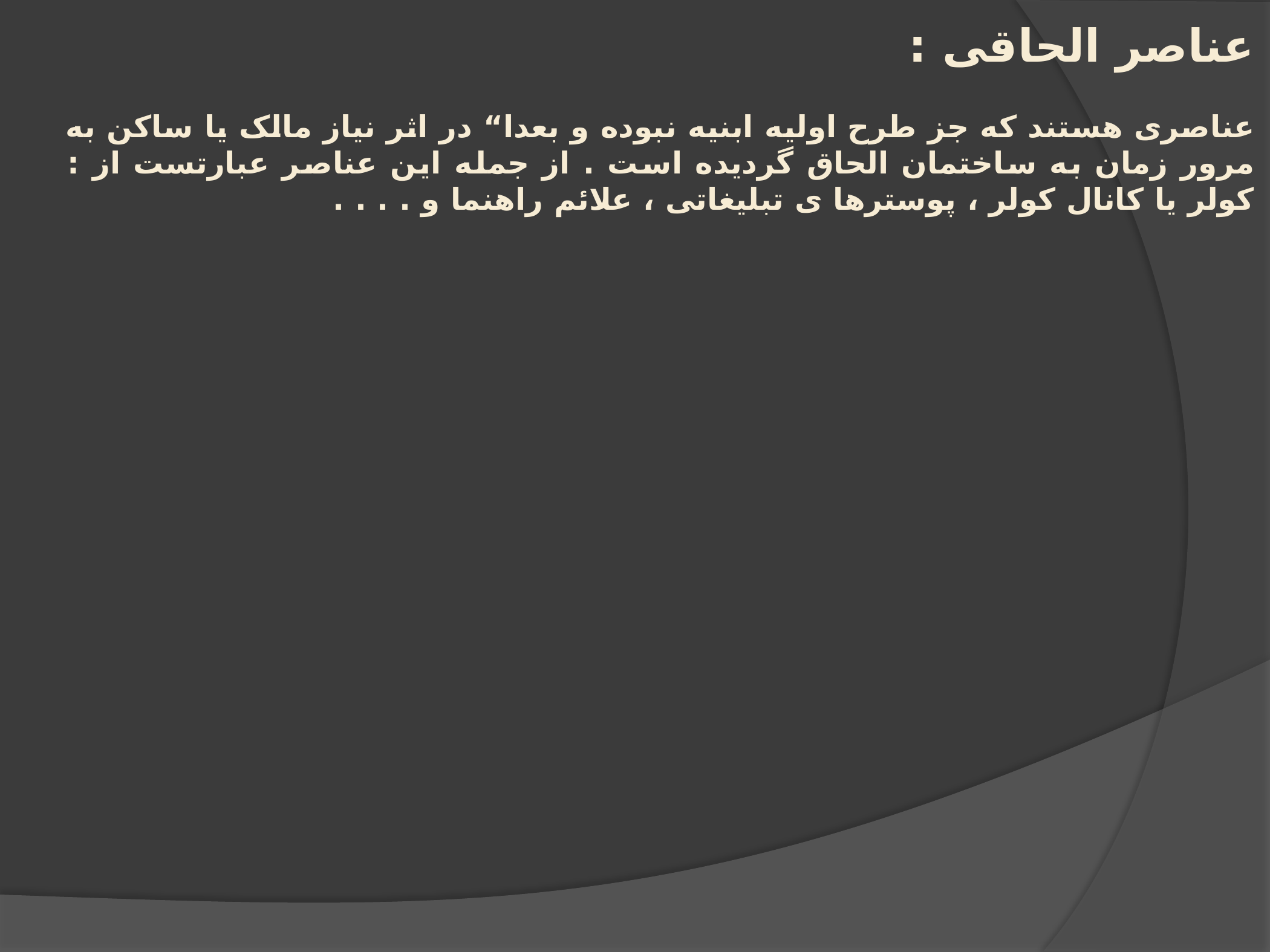

عناصر الحاقی :

عناصری هستند که جز طرح اولیه ابنیه نبوده و بعدا“ در اثر نیاز مالک یا ساکن به مرور زمان به ساختمان الحاق گردیده است . از جمله این عناصر عبارتست از : کولر یا کانال کولر ، پوسترها ی تبلیغاتی ، علائم راهنما و . . . .